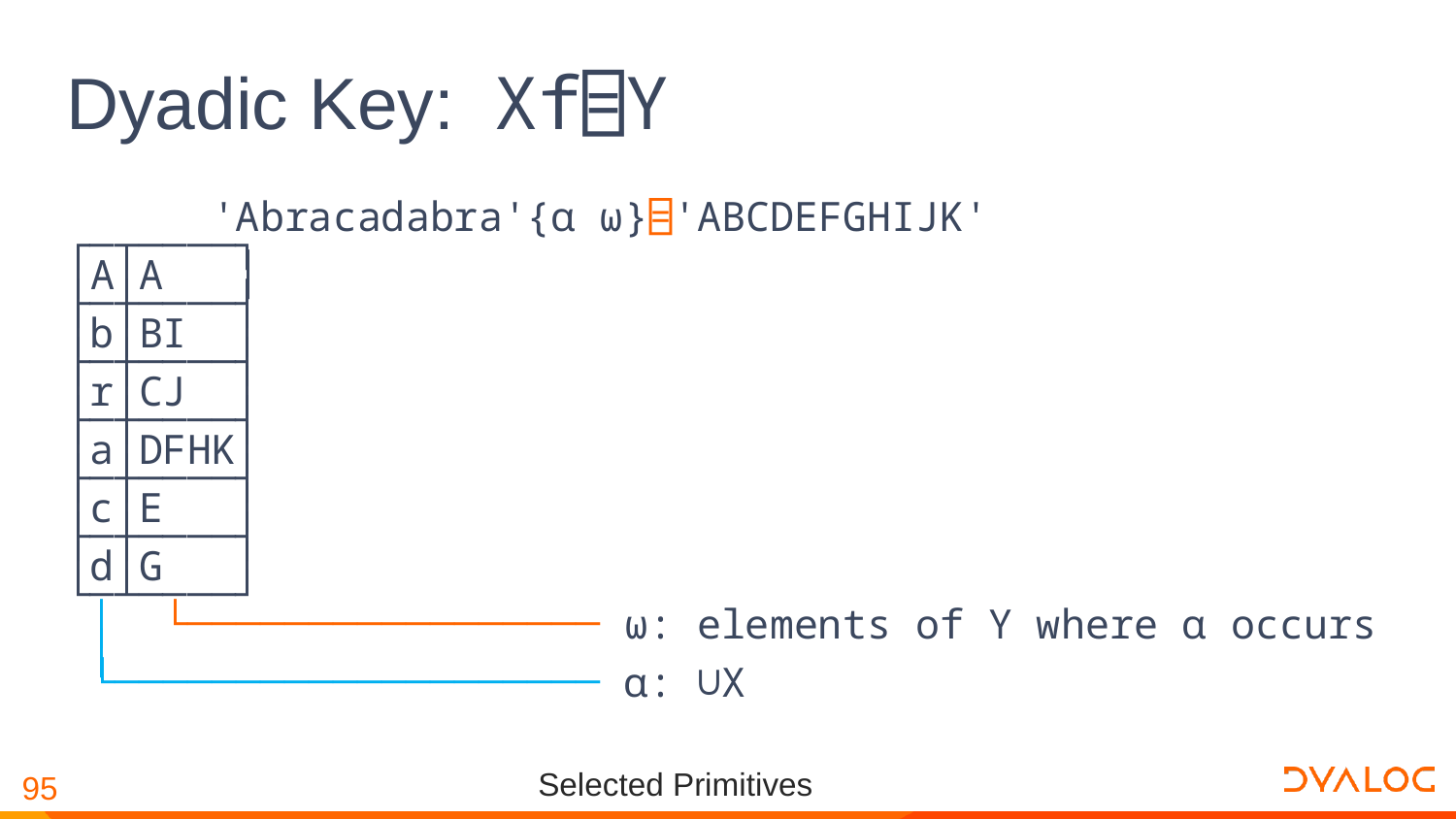

# Dyadic Key:  Xf⌸Y
      'Abracadabra'{⍺ ⍵}⌸'ABCDEFGHIJK'
┌─┬────┐
│A│A   │
├─┼────┤
│b│BI  │
├─┼────┤
│r│CJ  │
├─┼────┤
│a│DFHK│
├─┼────┤
│c│E   │
├─┼────┤
│d│G   │
└─┴────┘
 │  └───────────────── ⍵: elements of Y where ⍺ occurs
 │
 └──────────────────── ⍺: ∪X